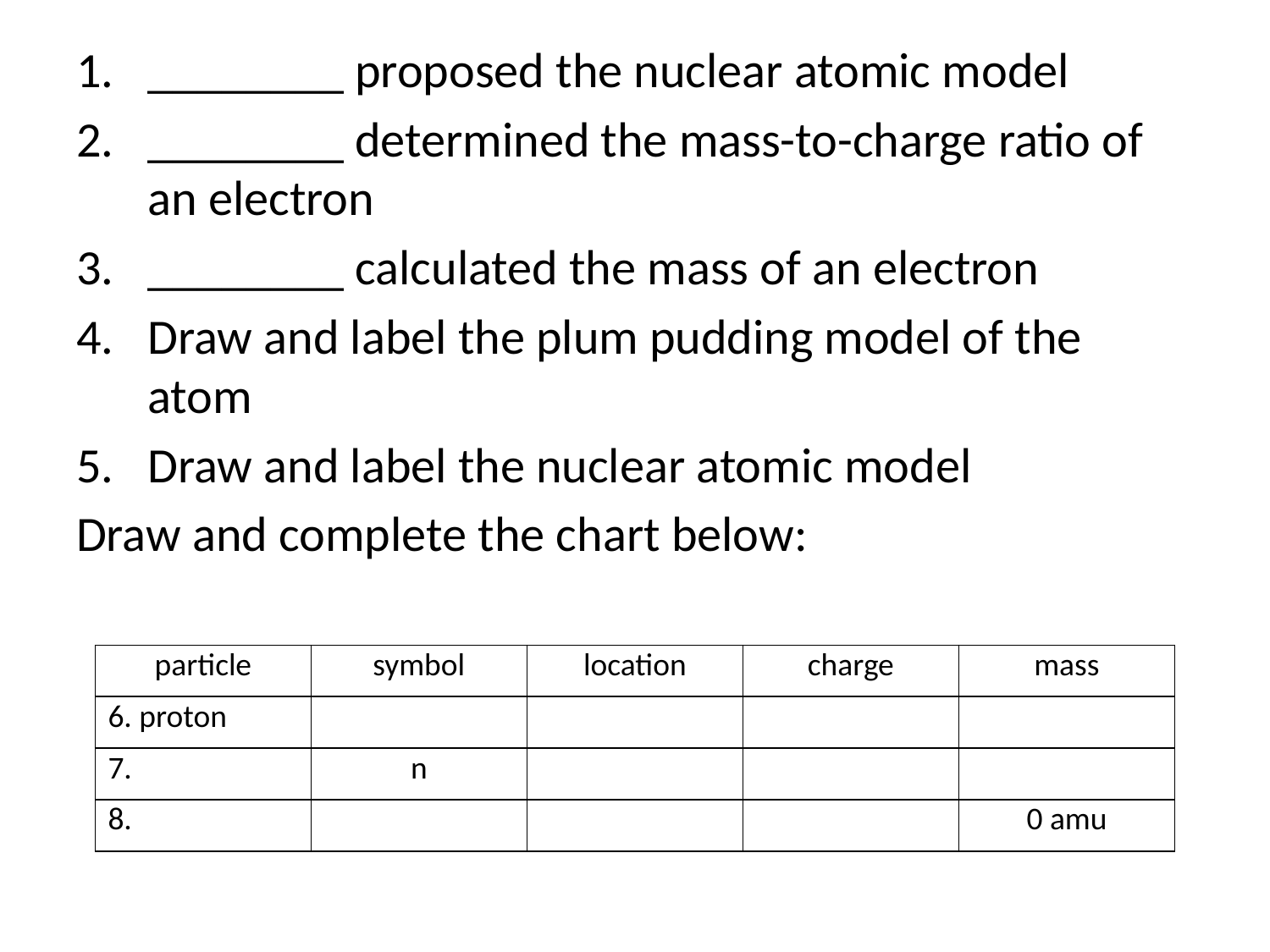

________ proposed the nuclear atomic model
________ determined the mass-to-charge ratio of an electron
________ calculated the mass of an electron
Draw and label the plum pudding model of the atom
Draw and label the nuclear atomic model
Draw and complete the chart below:

| particle | symbol | location | charge | mass |
| --- | --- | --- | --- | --- |
| 6. proton |  |  |  |  |
| 7. | n |  |  |  |
| 8. |  |  |  | 0 amu |